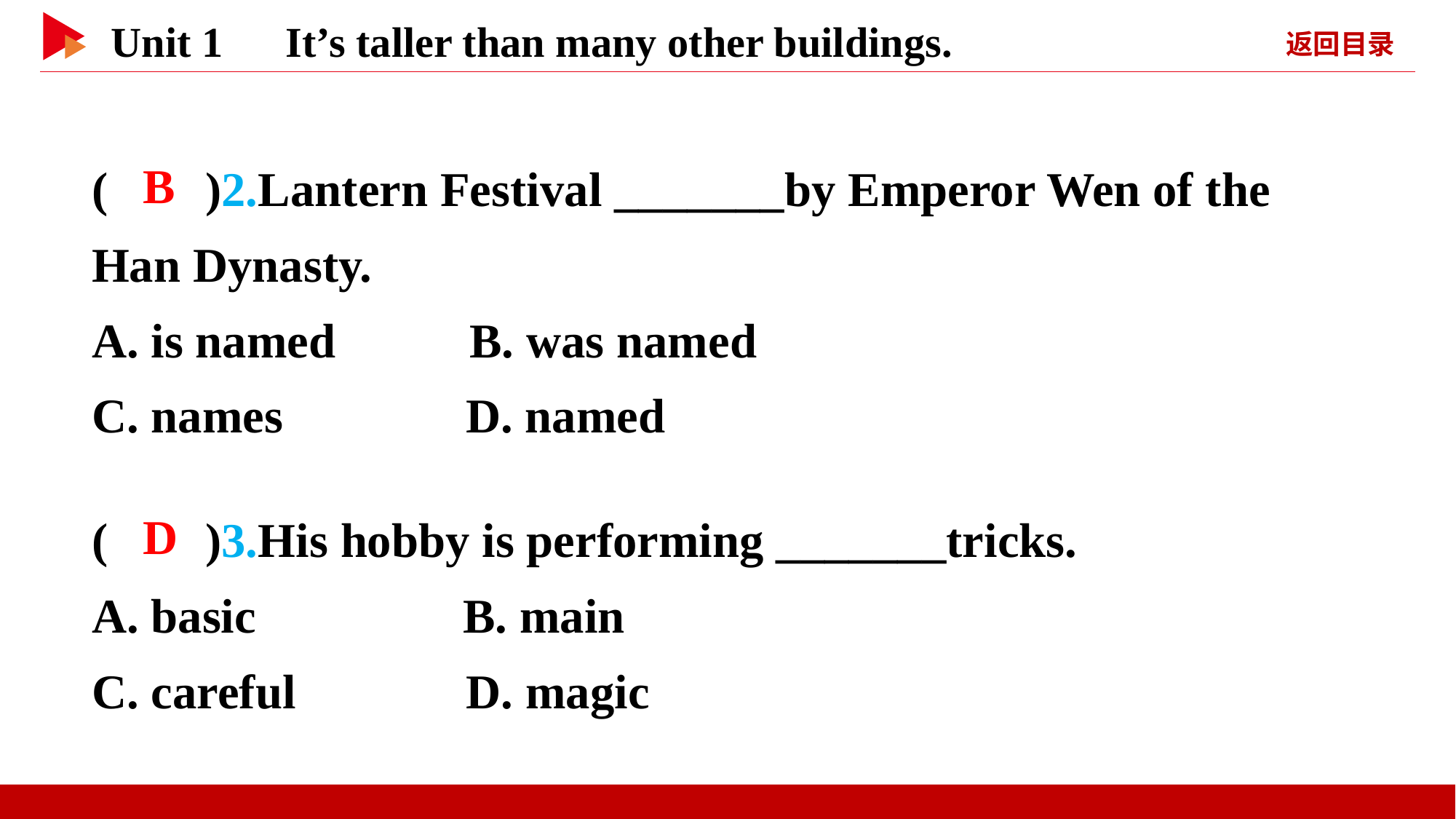

(        )2.Lantern Festival _______by Emperor Wen of the Han Dynasty.
A. is named           B. was named
C. names               D. named
   B
(        )3.His hobby is performing _______tricks.
A. basic                 B. main
C. careful              D. magic
   D